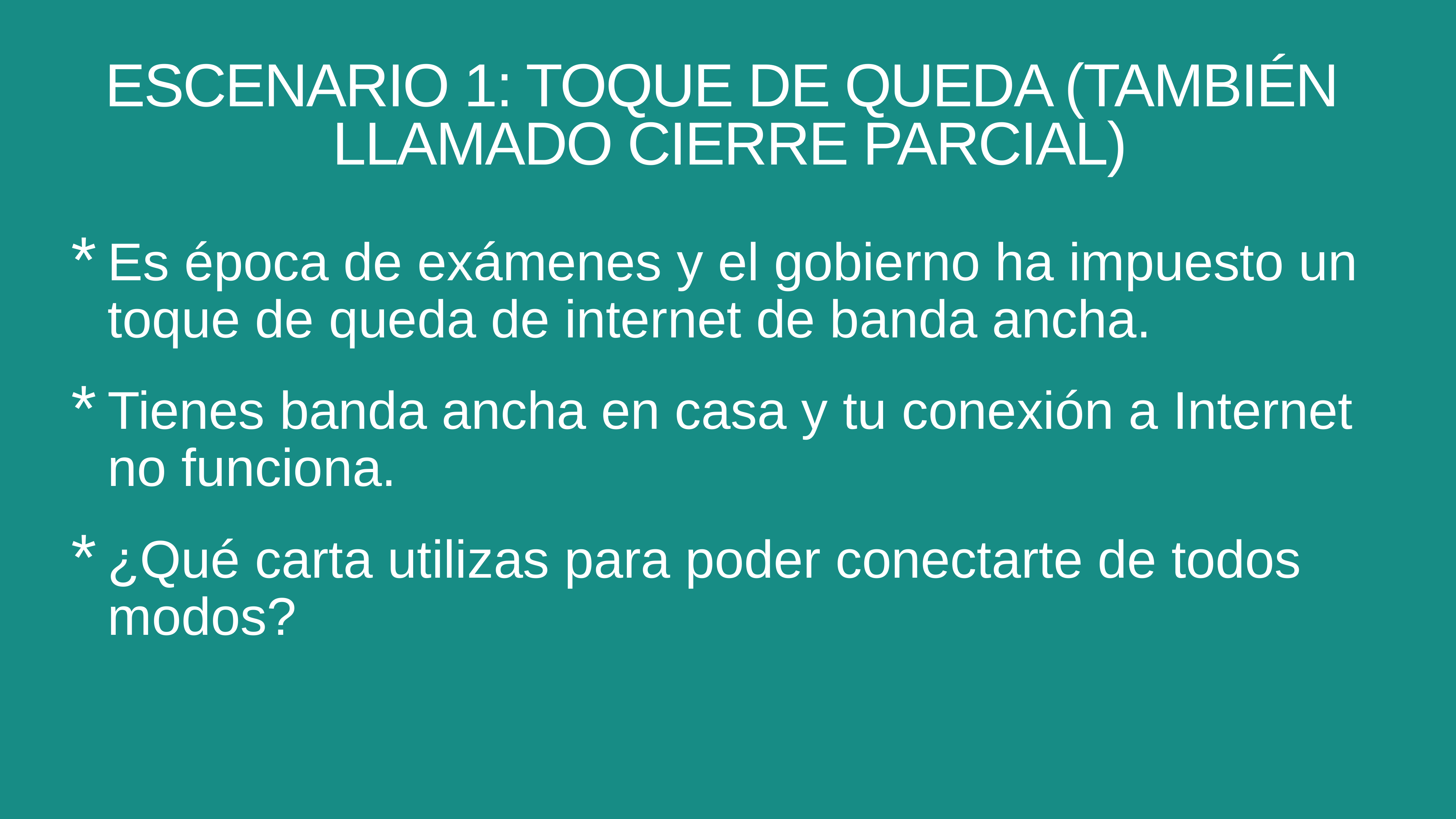

# EScenario 1: TOQUE DE QUEDA (TAMBIÉN LLAMADO CIERRE PARCIAL)

Es época de exámenes y el gobierno ha impuesto un toque de queda de internet de banda ancha.
Tienes banda ancha en casa y tu conexión a Internet no funciona.
¿Qué carta utilizas para poder conectarte de todos modos?